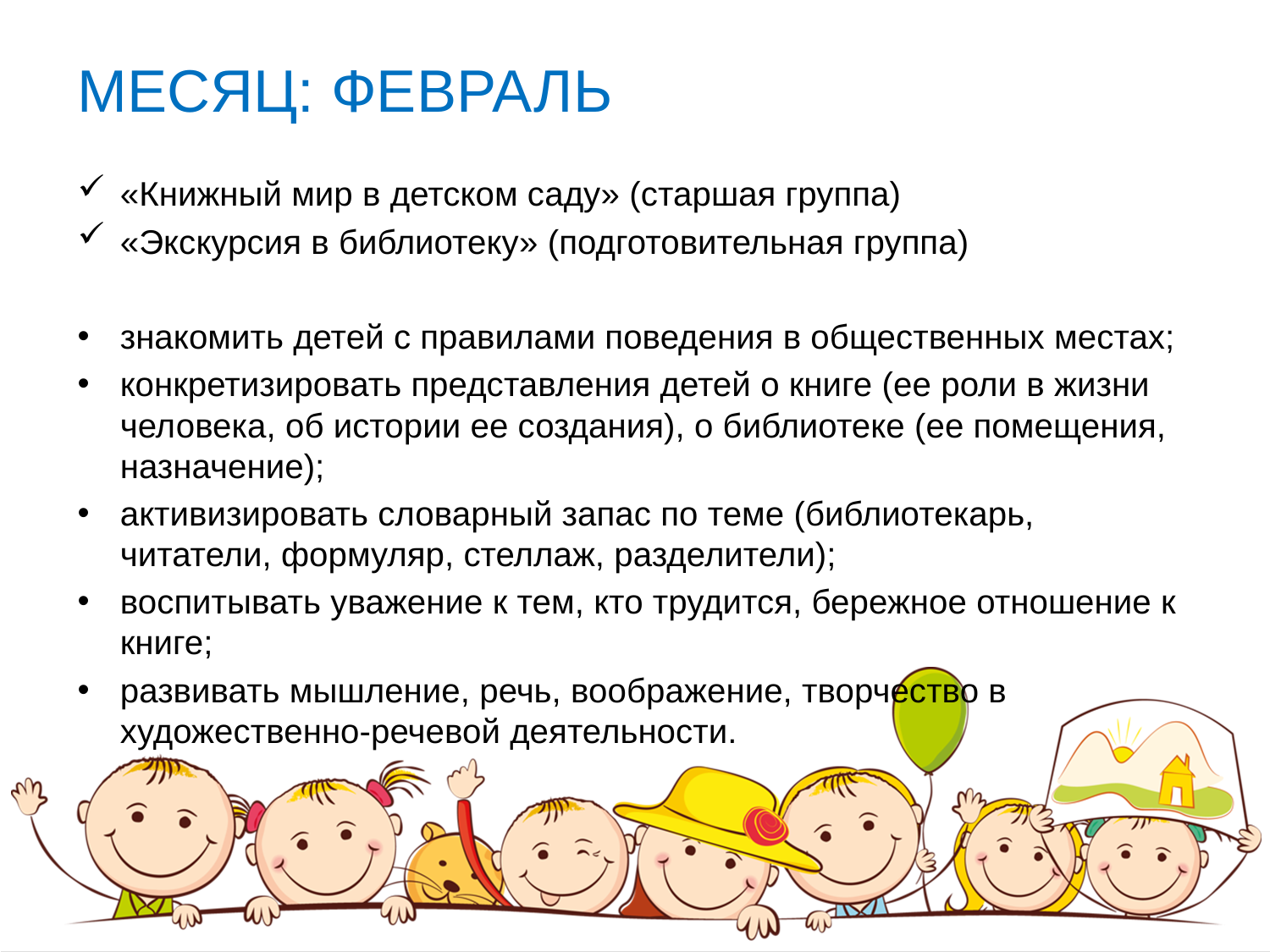

# МЕСЯЦ: ФЕВРАЛЬ
«Книжный мир в детском саду» (старшая группа)
«Экскурсия в библиотеку» (подготовительная группа)

знакомить детей с правилами поведения в общественных местах;
конкретизировать представления детей о книге (ее роли в жизни человека, об истории ее создания), о библиотеке (ее помещения, назначение);
активизировать словарный запас по теме (библиотекарь, читатели, формуляр, стеллаж, разделители);
воспитывать уважение к тем, кто трудится, бережное отношение к книге;
развивать мышление, речь, воображение, творчество в художественно-речевой деятельности.